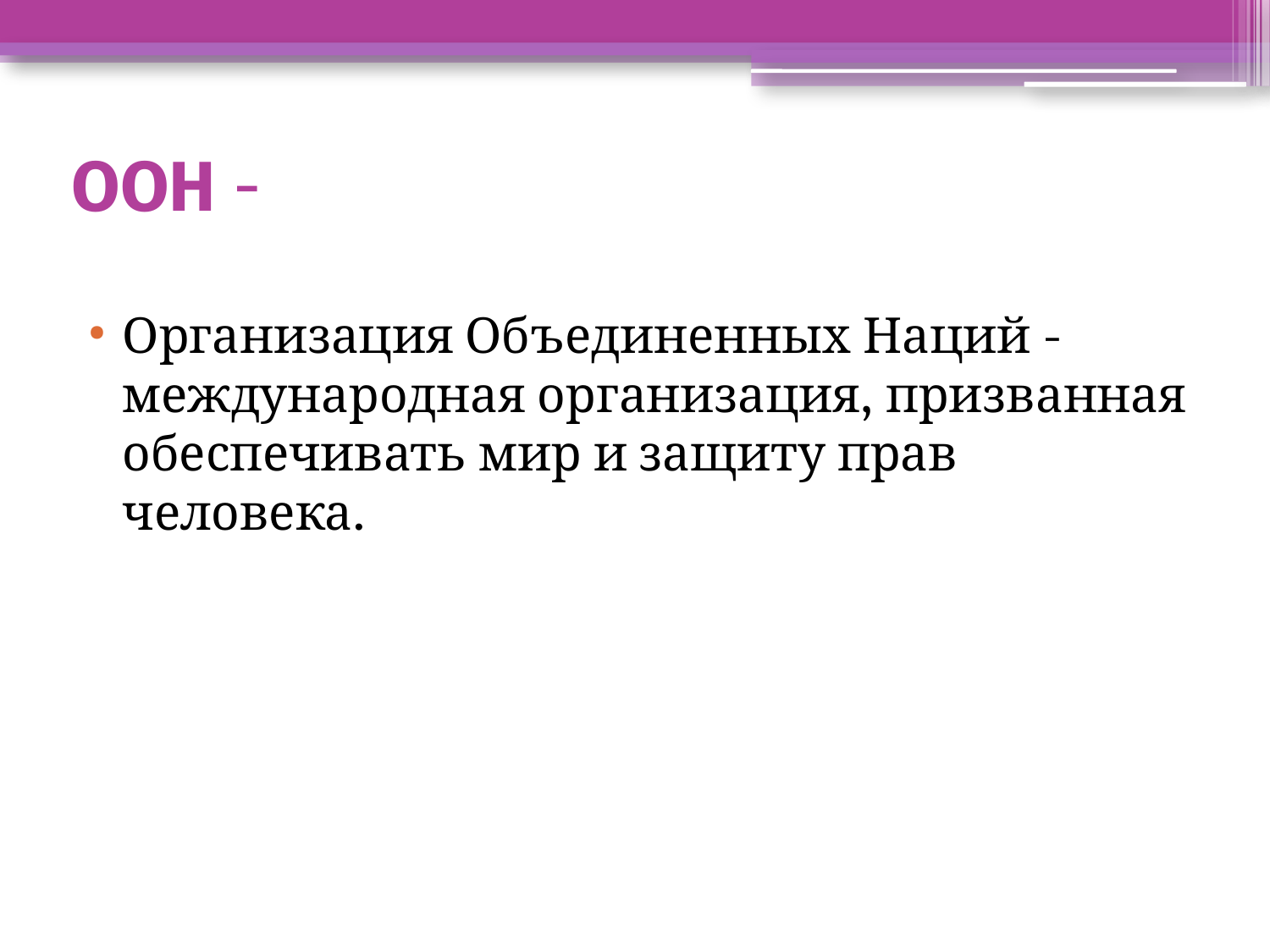

# ООН -
Организация Объединенных Наций - международная организация, призванная обеспечивать мир и защиту прав человека.